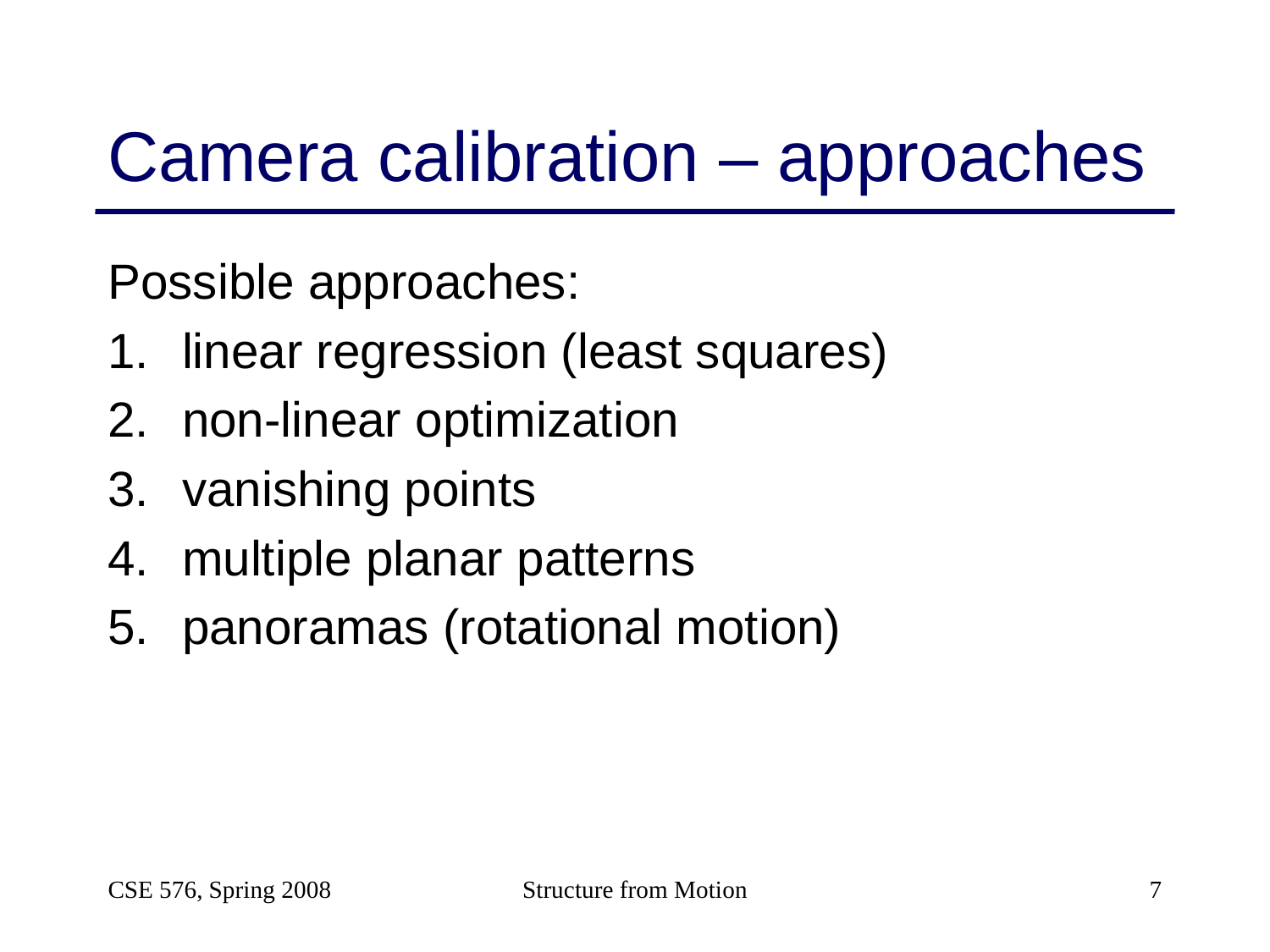

# Camera calibration – approaches
Possible approaches:
linear regression (least squares)
non-linear optimization
vanishing points
multiple planar patterns
panoramas (rotational motion)
CSE 576, Spring 2008
Structure from Motion
7